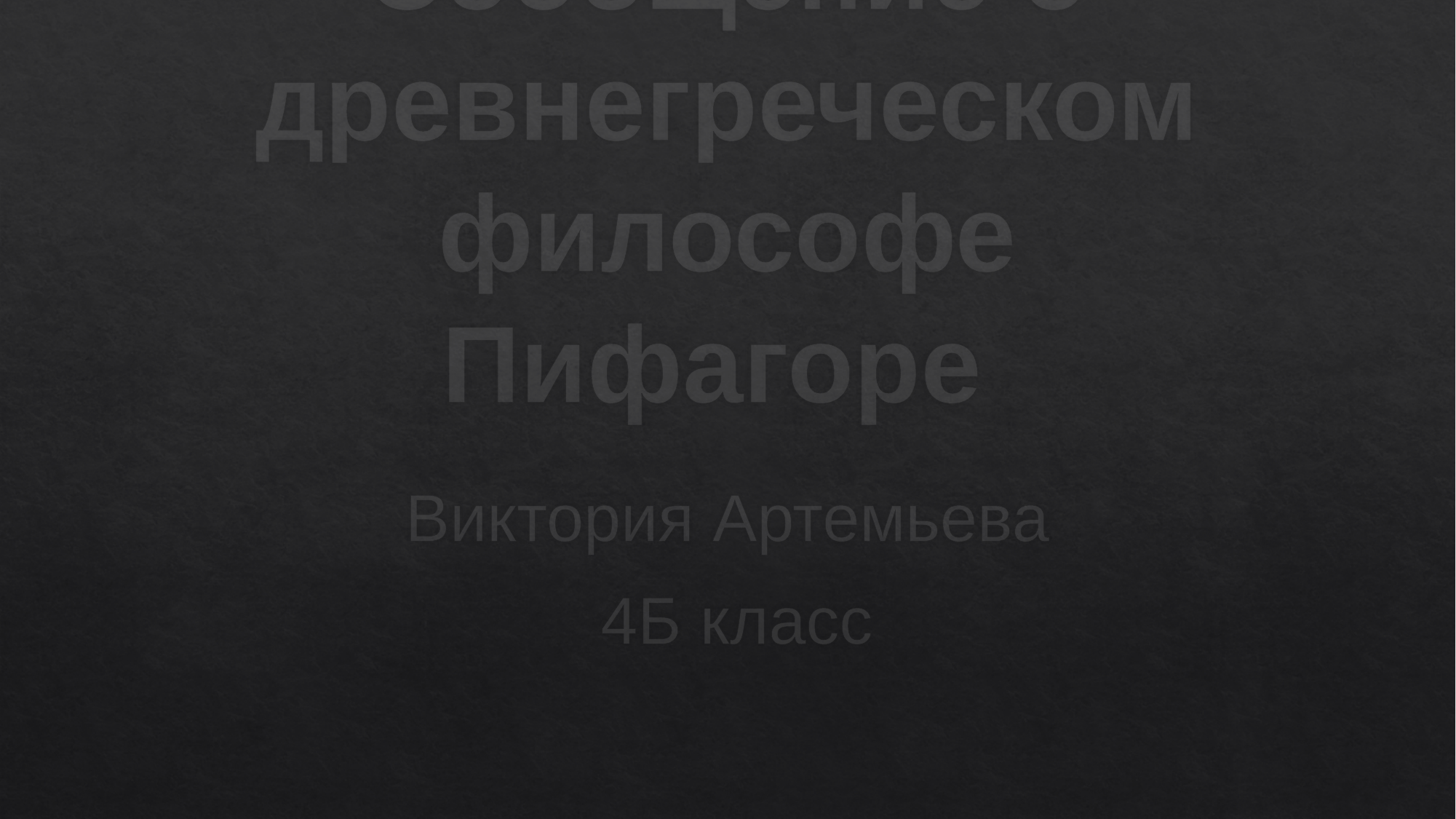

# Сообщение о древнегреческом философе Пифагоре
Виктория Артемьева
 4Б класс